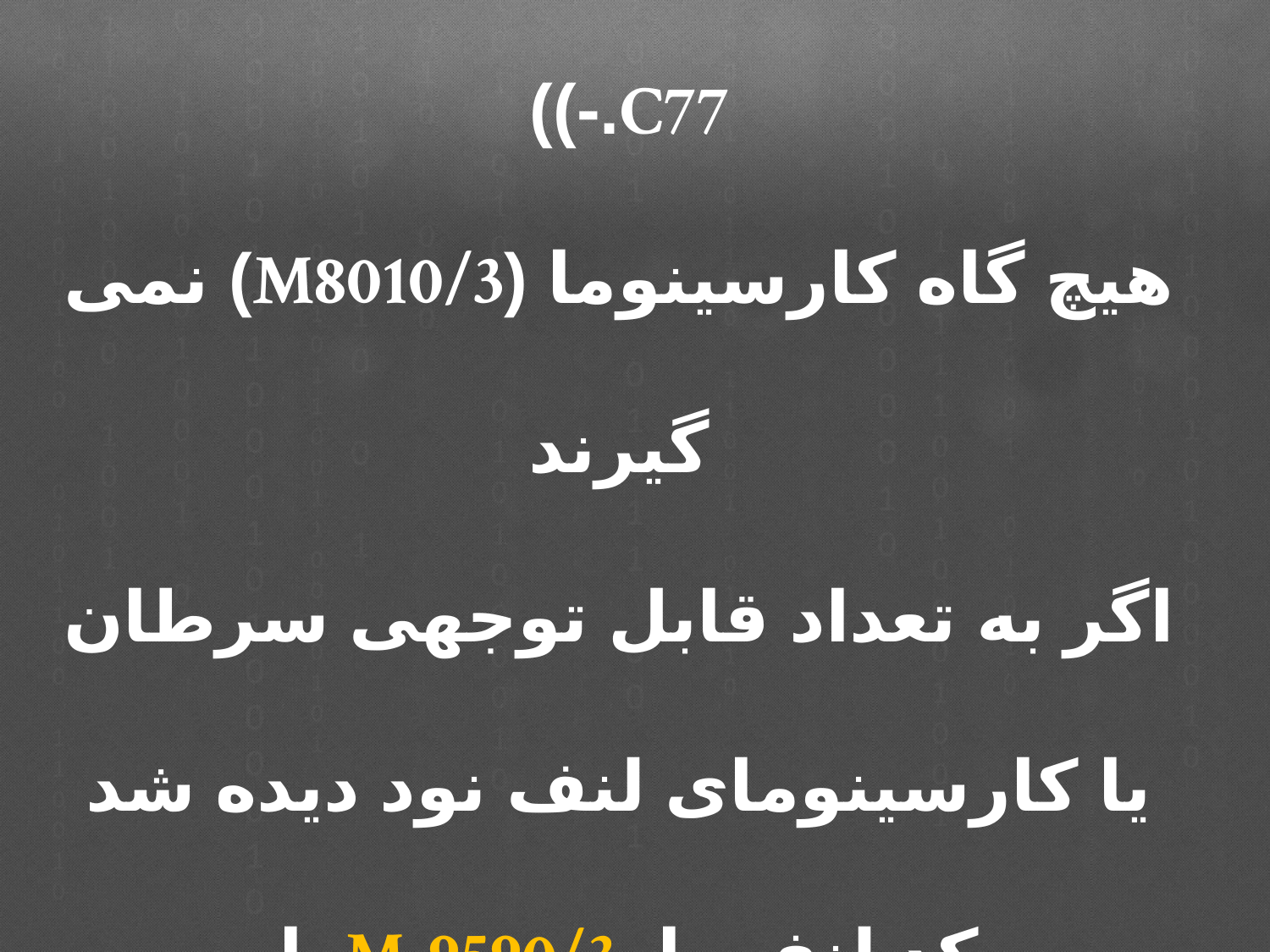

# لنف نودها یا گره های لنفاوی C77.-)) هیچ گاه کارسینوما (M8010/3) نمی گیرند اگر به تعداد قابل توجهی سرطان یا کارسینومای لنف نود دیده شد کد لنفوما  M-9590/3را درنظر مي گيريم.